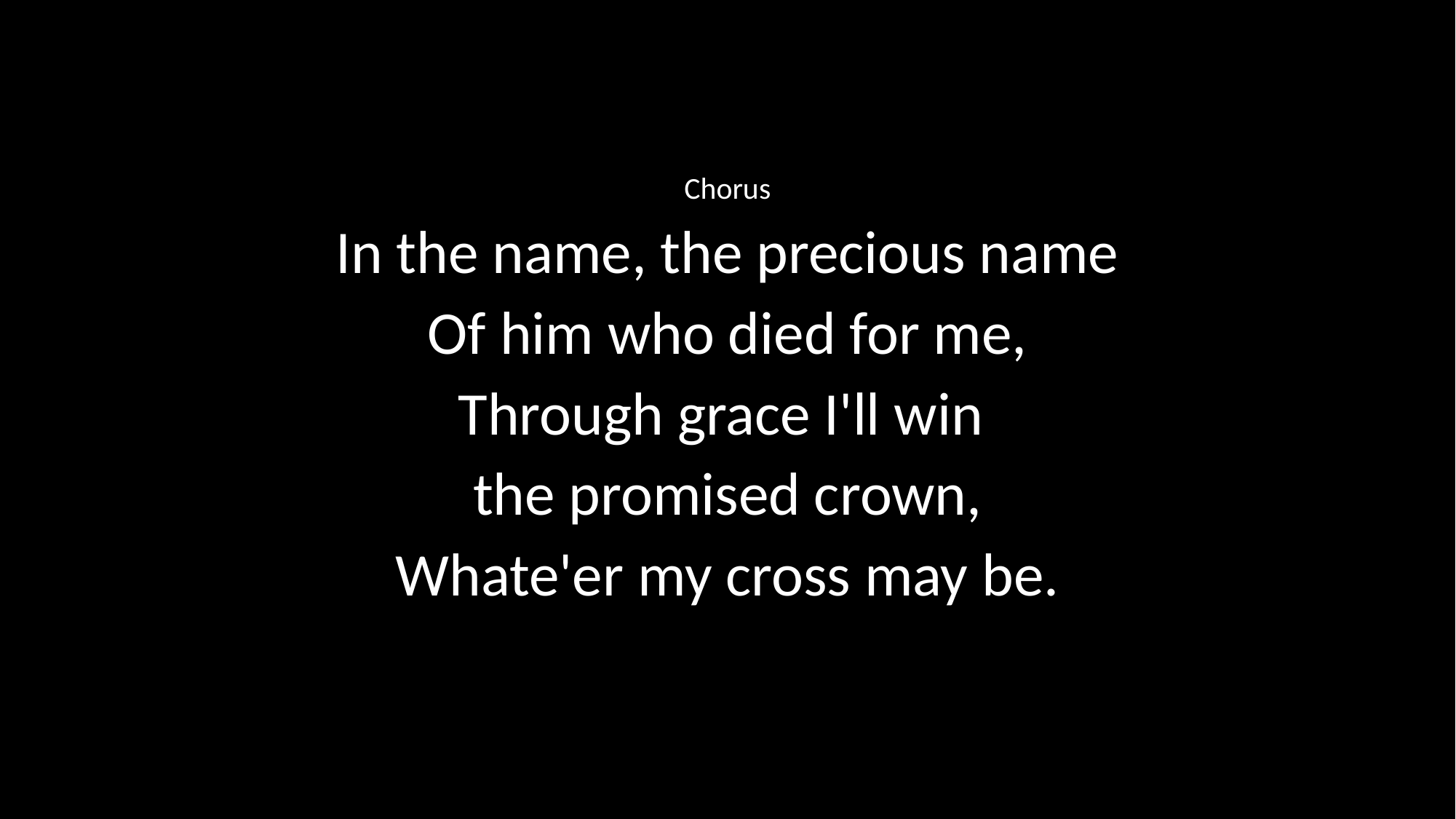

Chorus
In the name, the precious name
Of him who died for me,
Through grace I'll win
the promised crown,
Whate'er my cross may be.